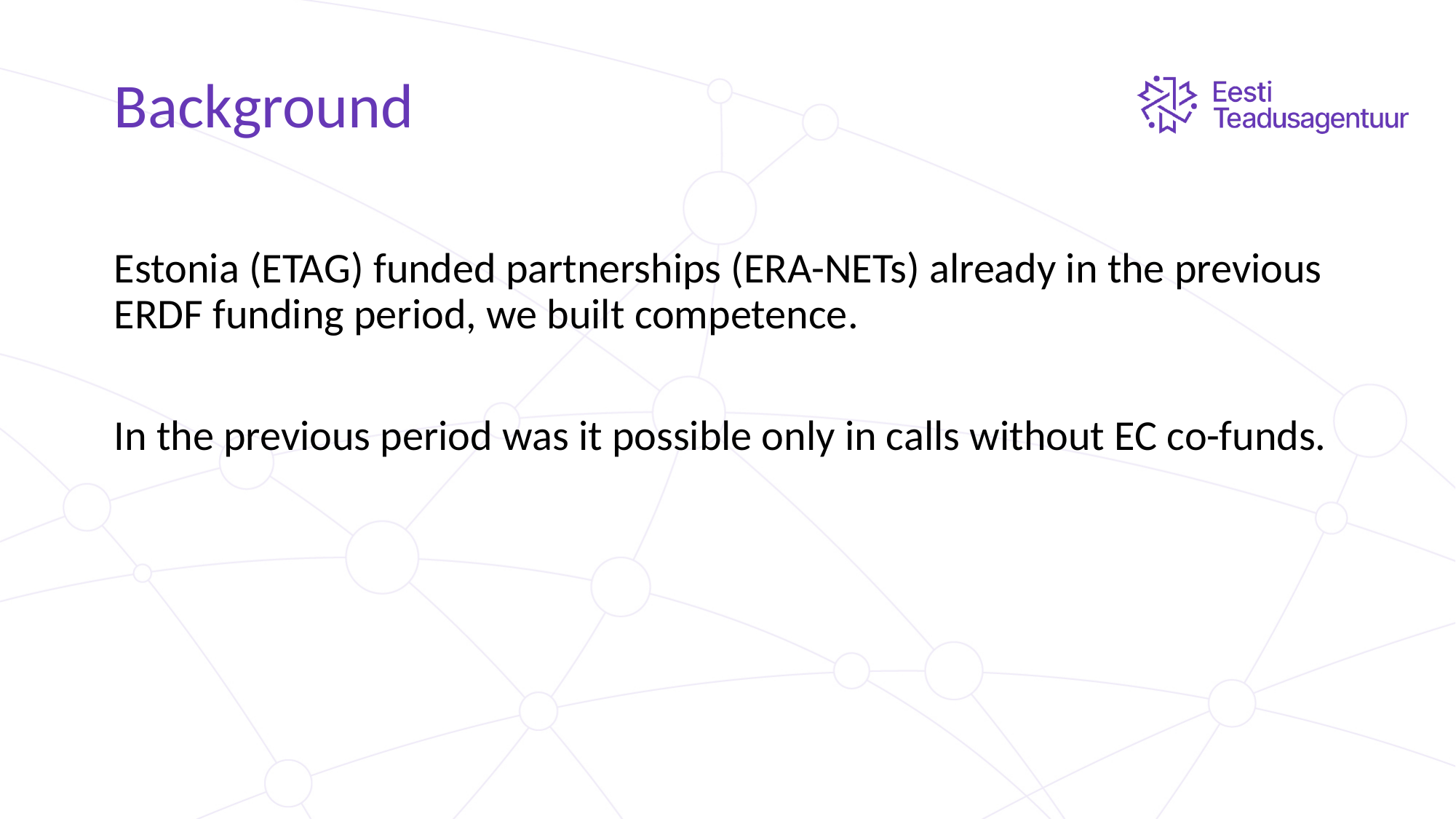

# Background
Estonia (ETAG) funded partnerships (ERA-NETs) already in the previous ERDF funding period, we built competence.

In the previous period was it possible only in calls without EC co-funds.